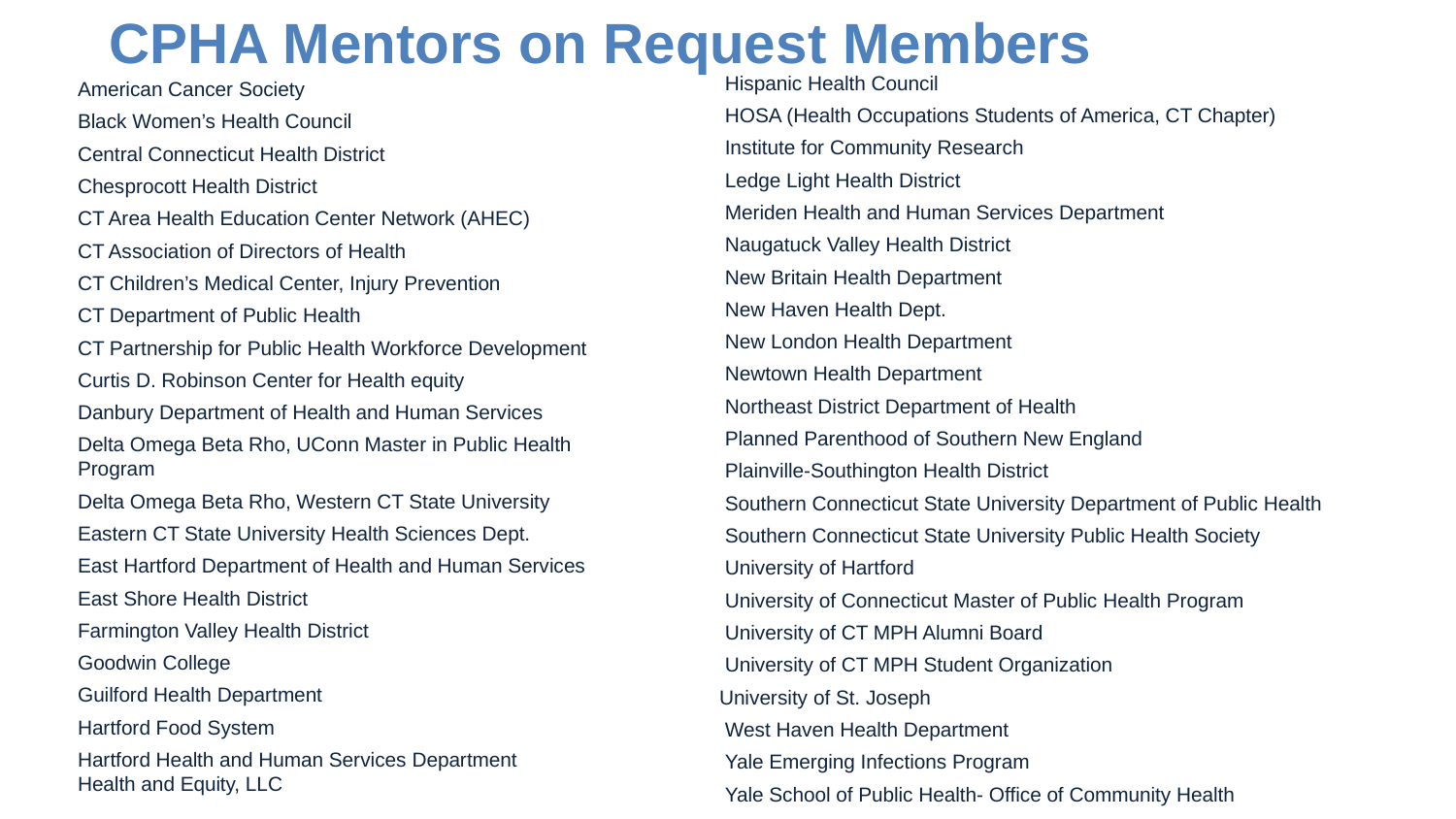

# CPHA Mentors on Request Members
 Hispanic Health Council
 HOSA (Health Occupations Students of America, CT Chapter)
 Institute for Community Research
 Ledge Light Health District
 Meriden Health and Human Services Department
 Naugatuck Valley Health District
 New Britain Health Department
 New Haven Health Dept.
 New London Health Department
 Newtown Health Department
 Northeast District Department of Health
 Planned Parenthood of Southern New England
 Plainville-Southington Health District
 Southern Connecticut State University Department of Public Health
 Southern Connecticut State University Public Health Society
 University of Hartford
 University of Connecticut Master of Public Health Program
 University of CT MPH Alumni Board
 University of CT MPH Student Organization
University of St. Joseph
 West Haven Health Department
 Yale Emerging Infections Program
 Yale School of Public Health- Office of Community Health

American Cancer Society
Black Women’s Health Council
Central Connecticut Health District
Chesprocott Health District
CT Area Health Education Center Network (AHEC)
CT Association of Directors of Health
CT Children’s Medical Center, Injury Prevention
CT Department of Public Health
CT Partnership for Public Health Workforce Development
Curtis D. Robinson Center for Health equity
Danbury Department of Health and Human Services
Delta Omega Beta Rho, UConn Master in Public Health  Program
Delta Omega Beta Rho, Western CT State University
Eastern CT State University Health Sciences Dept.
East Hartford Department of Health and Human Services
East Shore Health District
Farmington Valley Health District
Goodwin College
Guilford Health Department
Hartford Food System
Hartford Health and Human Services Department
Health and Equity, LLC